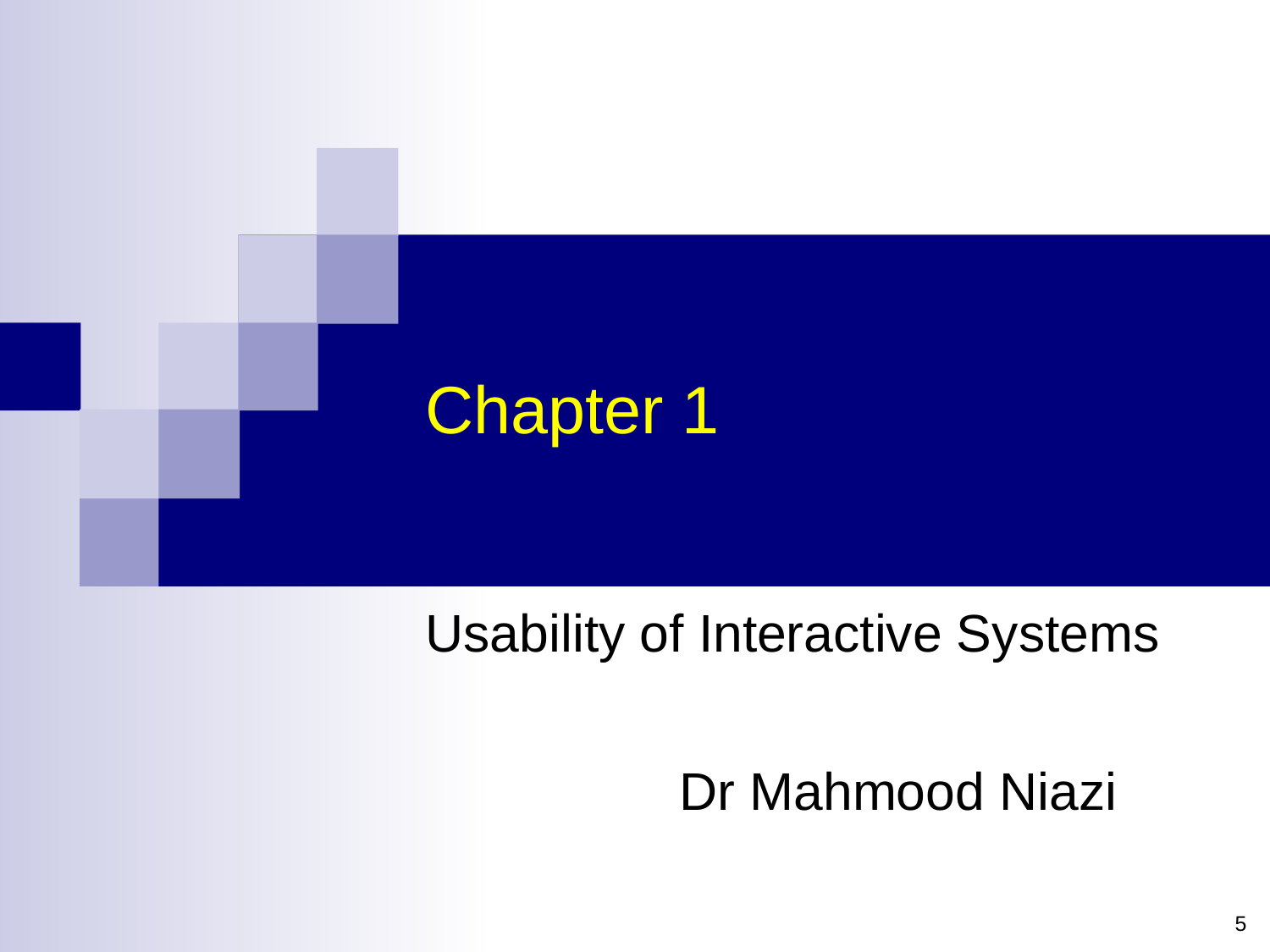

# Chapter 1
Usability of Interactive Systems

		Dr Mahmood Niazi
5